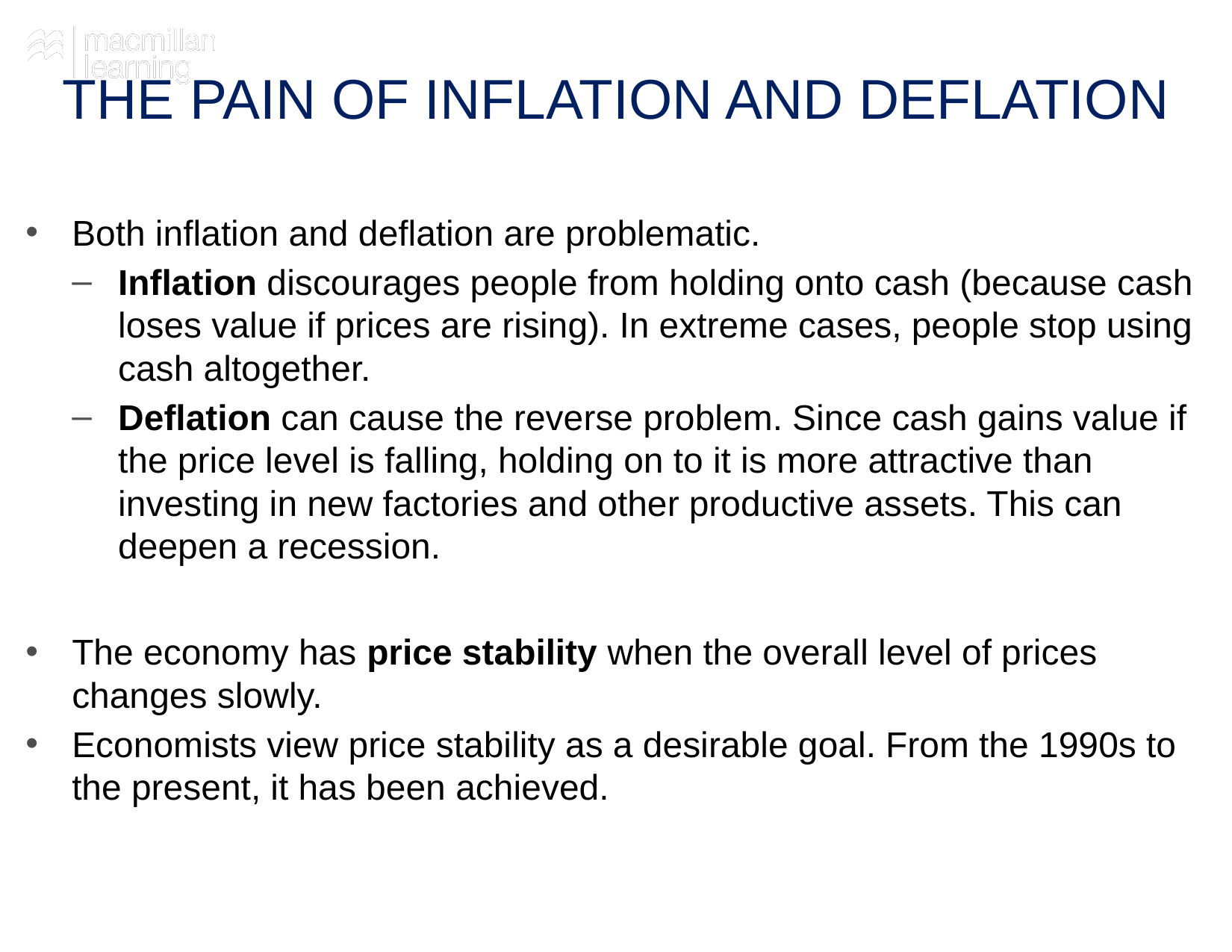

# THE PAIN OF INFLATION AND DEFLATION
Both inflation and deflation are problematic.
Inflation discourages people from holding onto cash (because cash loses value if prices are rising). In extreme cases, people stop using cash altogether.
Deflation can cause the reverse problem. Since cash gains value if the price level is falling, holding on to it is more attractive than investing in new factories and other productive assets. This can deepen a recession.

The economy has price stability when the overall level of prices changes slowly.
Economists view price stability as a desirable goal. From the 1990s to the present, it has been achieved.